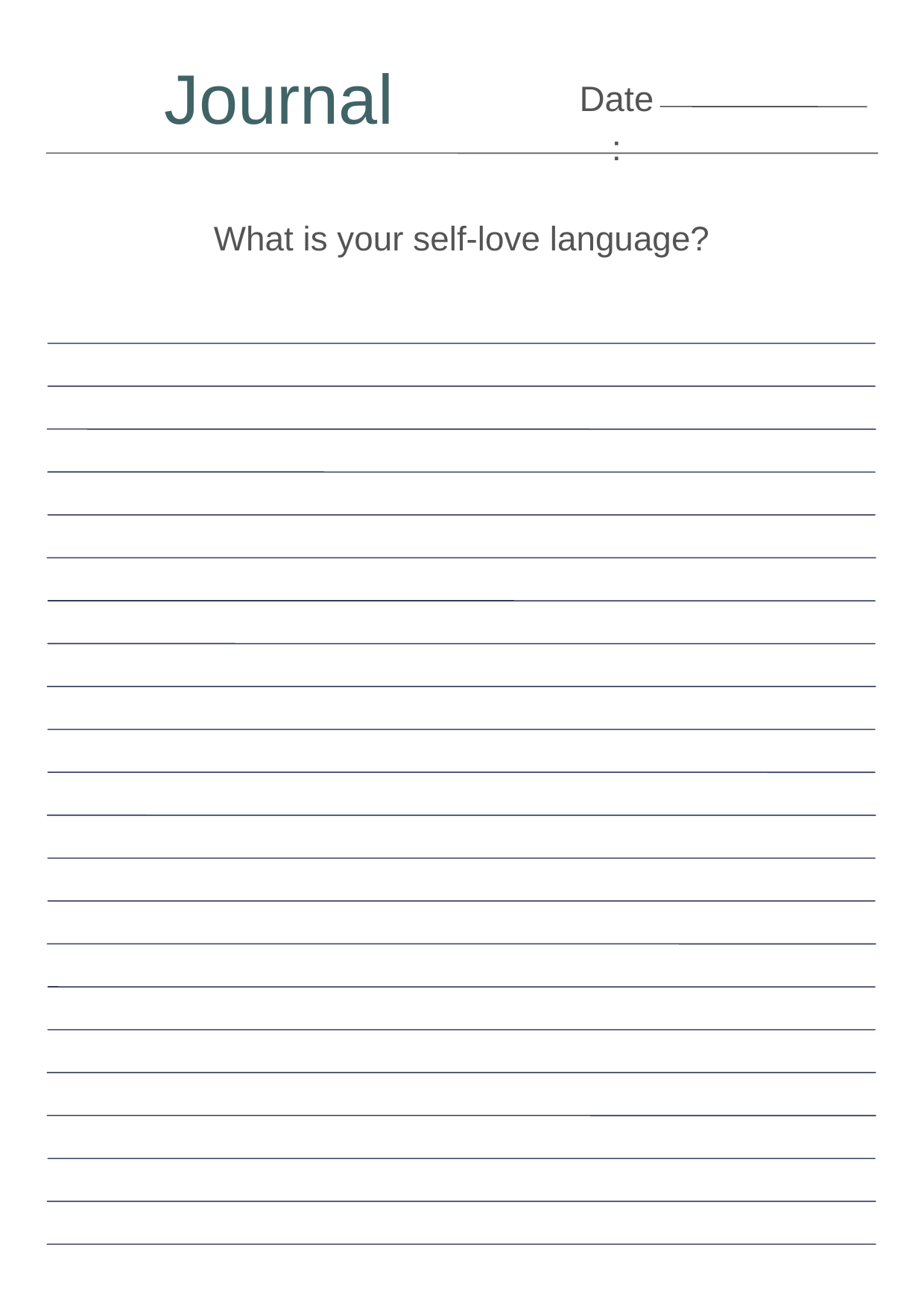

Journal
Date:

What is your self-love language?